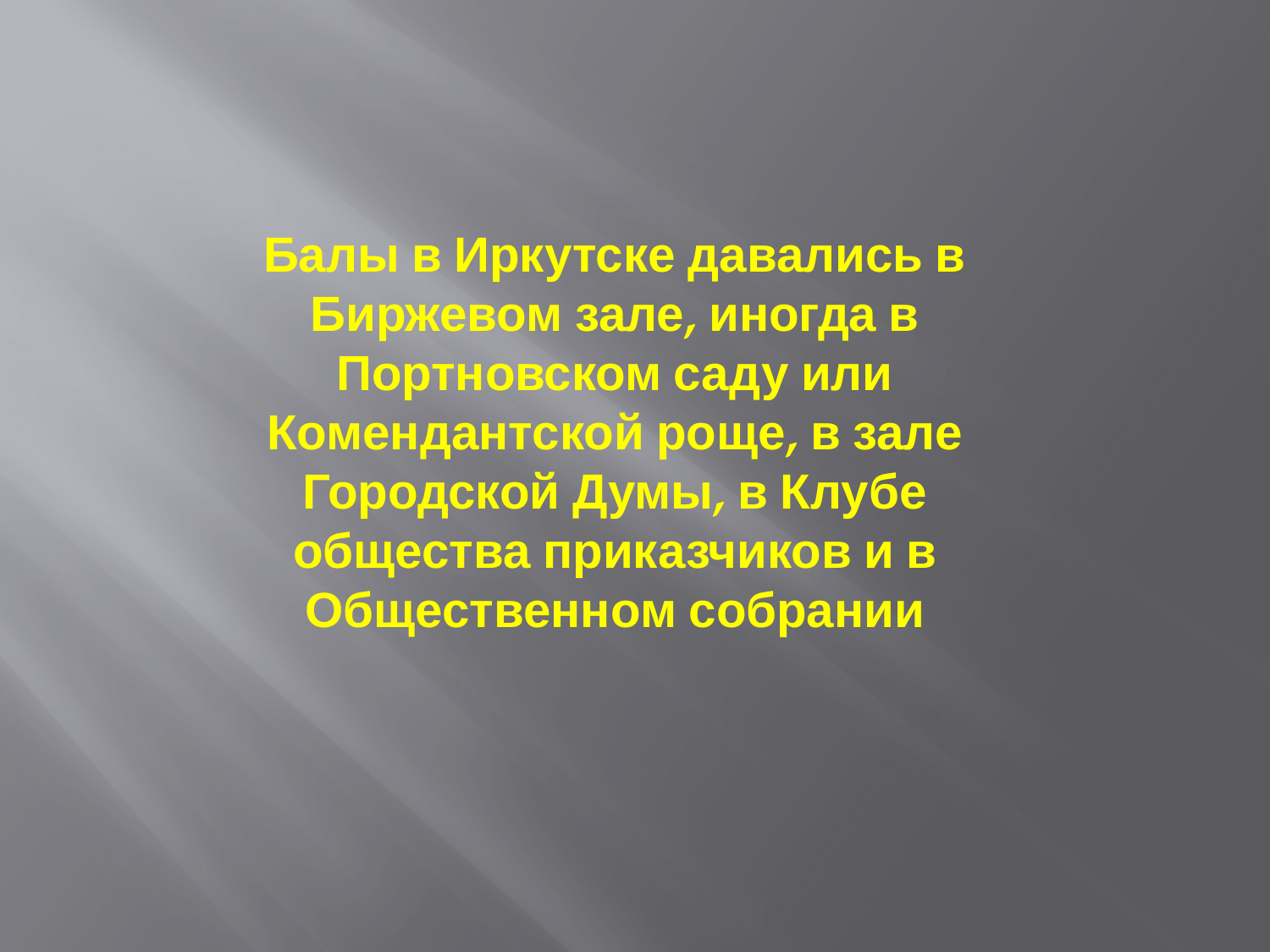

Балы в Иркутске давались в Биржевом зале, иногда в Портновском саду или Комендантской роще, в зале Городской Думы, в Клубе общества приказчиков и в Общественном собрании